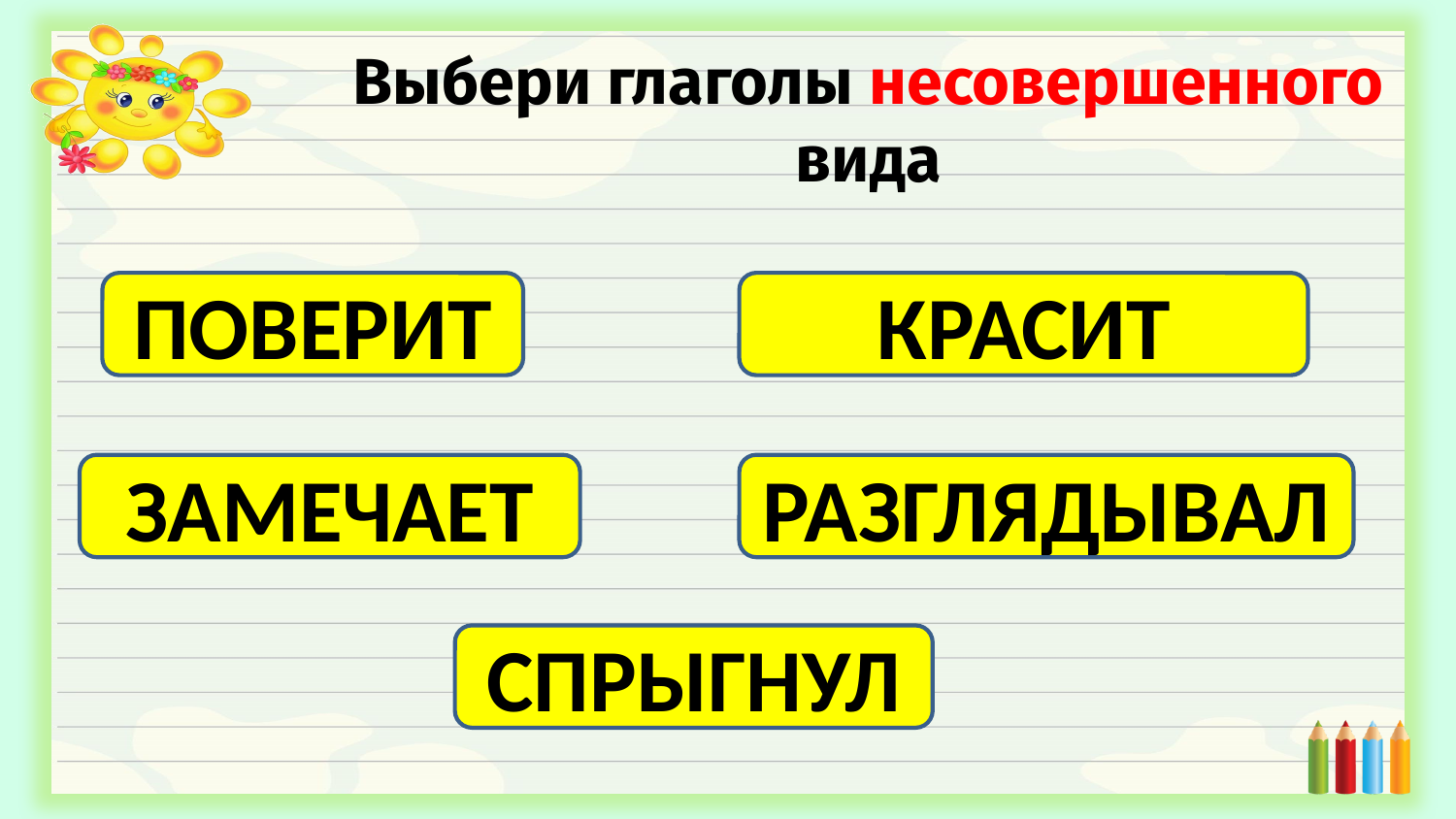

Выбери глаголы несовершенного вида
ПОВЕРИТ
КРАСИТ
ЗАМЕЧАЕТ
РАЗГЛЯДЫВАЛ
СПРЫГНУЛ